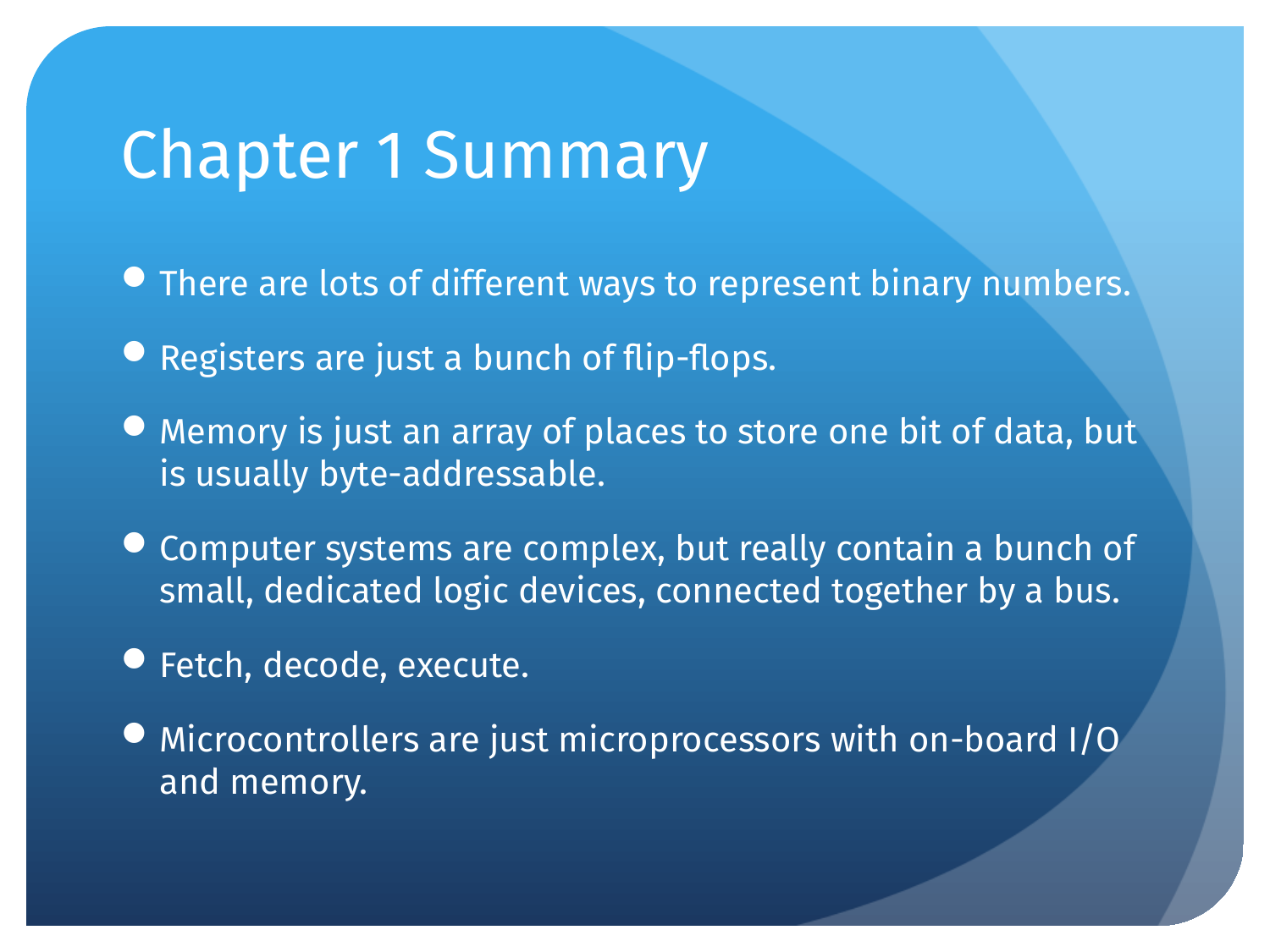

# Chapter 1 Summary
There are lots of different ways to represent binary numbers.
Registers are just a bunch of flip-flops.
Memory is just an array of places to store one bit of data, but is usually byte-addressable.
Computer systems are complex, but really contain a bunch of small, dedicated logic devices, connected together by a bus.
Fetch, decode, execute.
Microcontrollers are just microprocessors with on-board I/O and memory.